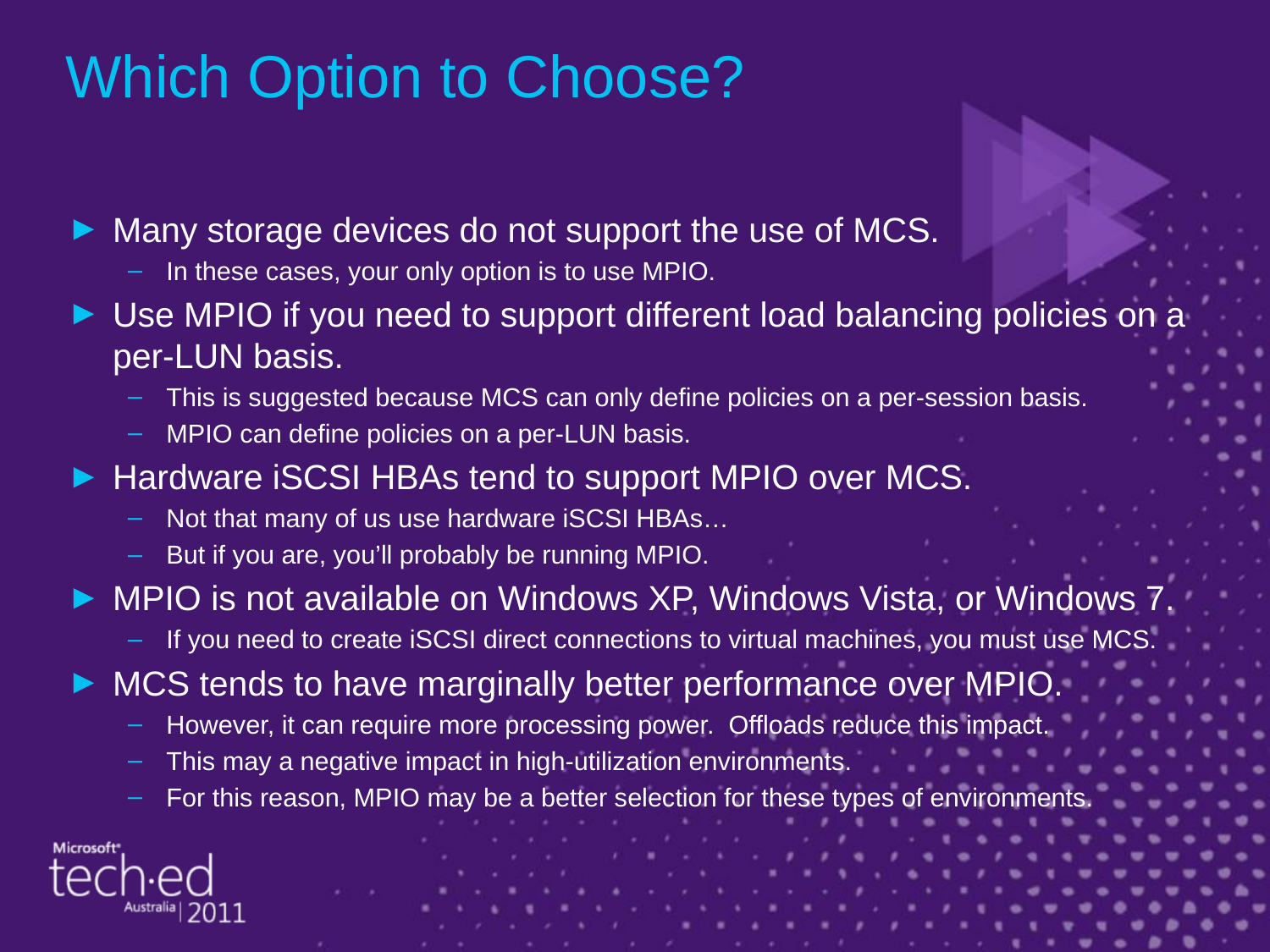

# Which Option to Choose?
Many storage devices do not support the use of MCS.
In these cases, your only option is to use MPIO.
Use MPIO if you need to support different load balancing policies on a per-LUN basis.
This is suggested because MCS can only define policies on a per-session basis.
MPIO can define policies on a per-LUN basis.
Hardware iSCSI HBAs tend to support MPIO over MCS.
Not that many of us use hardware iSCSI HBAs…
But if you are, you’ll probably be running MPIO.
MPIO is not available on Windows XP, Windows Vista, or Windows 7.
If you need to create iSCSI direct connections to virtual machines, you must use MCS.
MCS tends to have marginally better performance over MPIO.
However, it can require more processing power.  Offloads reduce this impact.
This may a negative impact in high-utilization environments.
For this reason, MPIO may be a better selection for these types of environments.